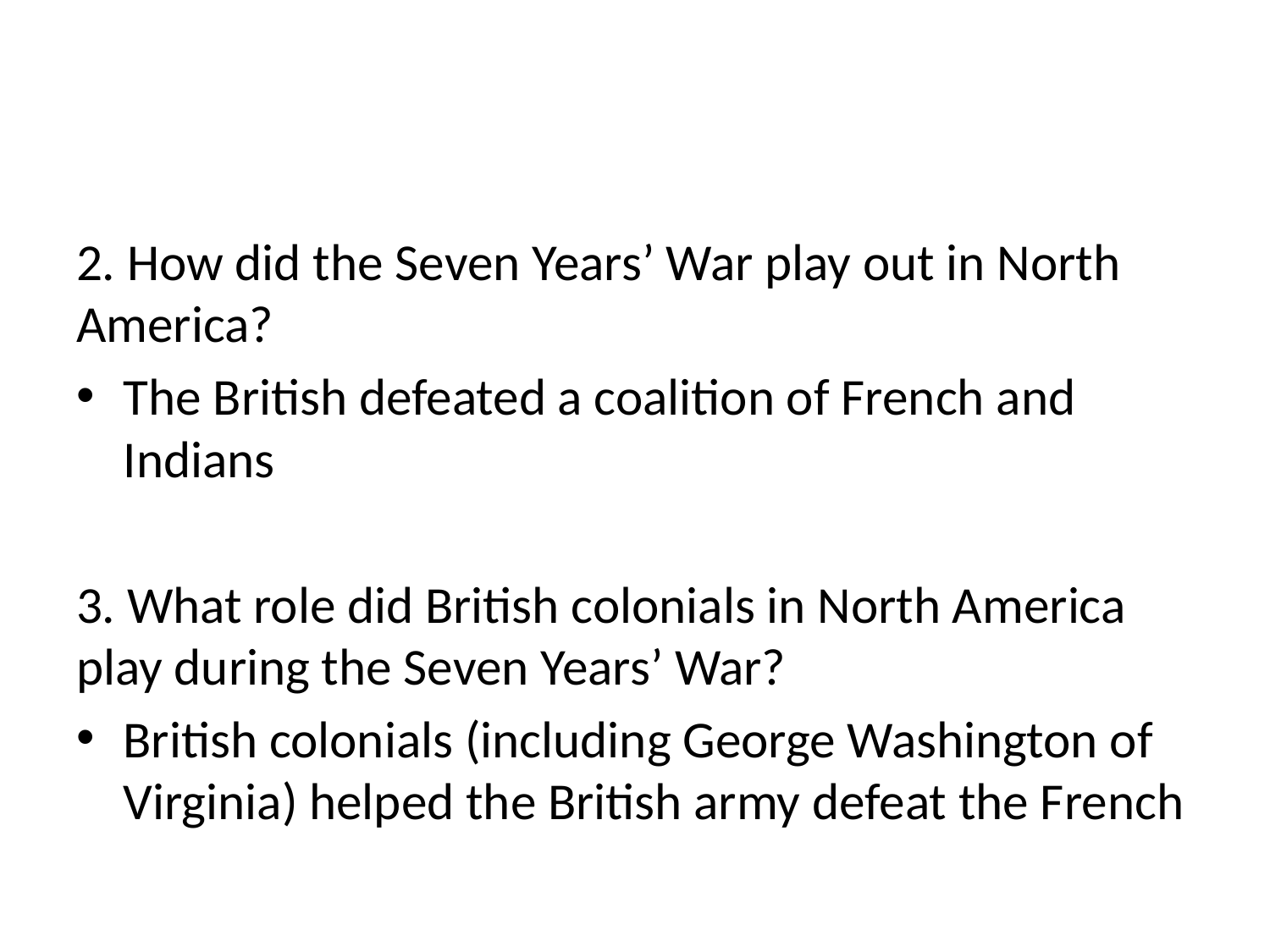

#
2. How did the Seven Years’ War play out in North America?
The British defeated a coalition of French and Indians

3. What role did British colonials in North America play during the Seven Years’ War?
British colonials (including George Washington of Virginia) helped the British army defeat the French